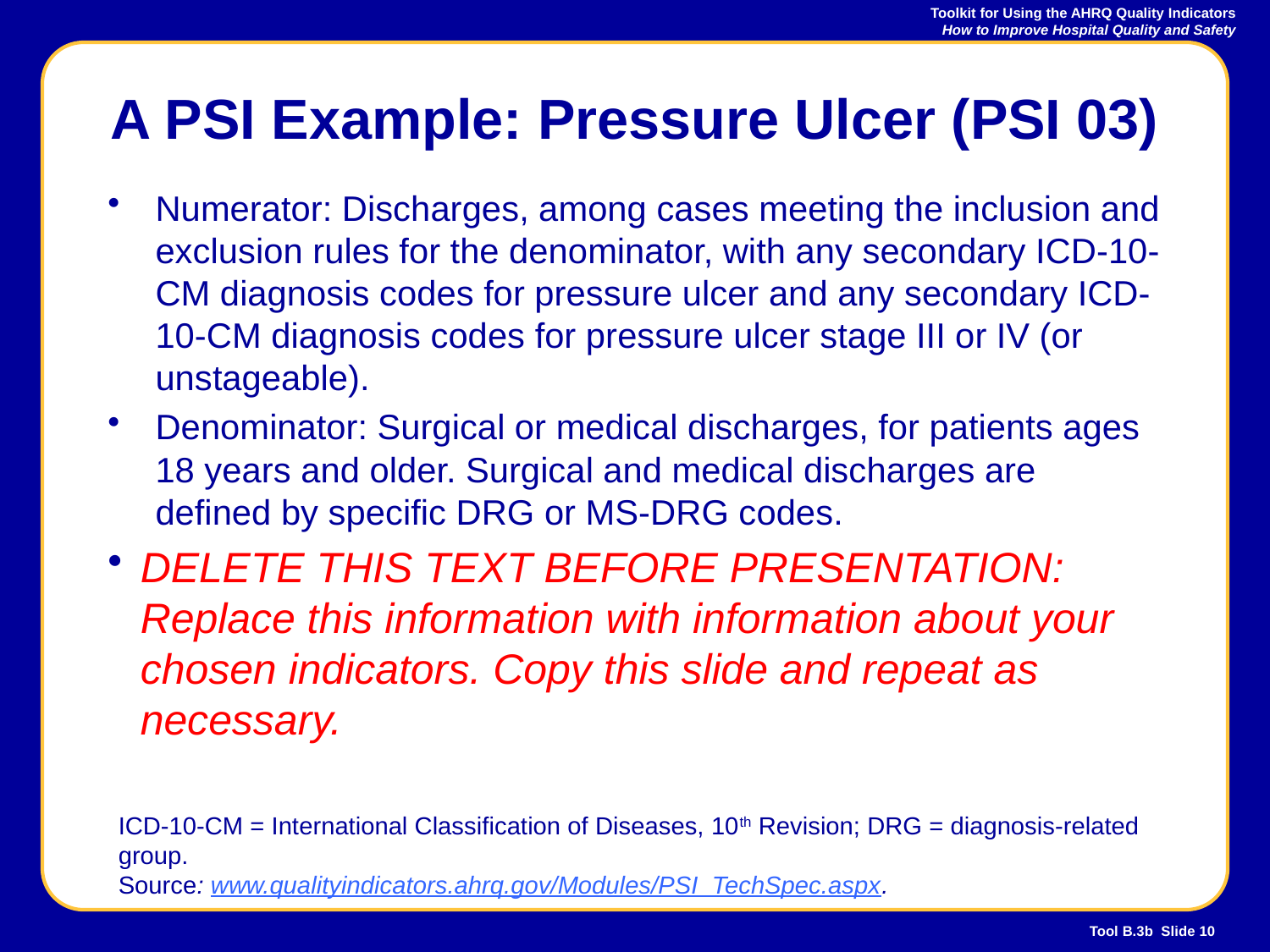

# A PSI Example: Pressure Ulcer (PSI 03)
Numerator: Discharges, among cases meeting the inclusion and exclusion rules for the denominator, with any secondary ICD-10-CM diagnosis codes for pressure ulcer and any secondary ICD-10-CM diagnosis codes for pressure ulcer stage III or IV (or unstageable).
Denominator: Surgical or medical discharges, for patients ages 18 years and older. Surgical and medical discharges are defined by specific DRG or MS-DRG codes.
DELETE THIS TEXT BEFORE PRESENTATION: Replace this information with information about your chosen indicators. Copy this slide and repeat as necessary.
ICD-10-CM = International Classification of Diseases, 10th Revision; DRG = diagnosis-related group.
Source: www.qualityindicators.ahrq.gov/Modules/PSI_TechSpec.aspx.